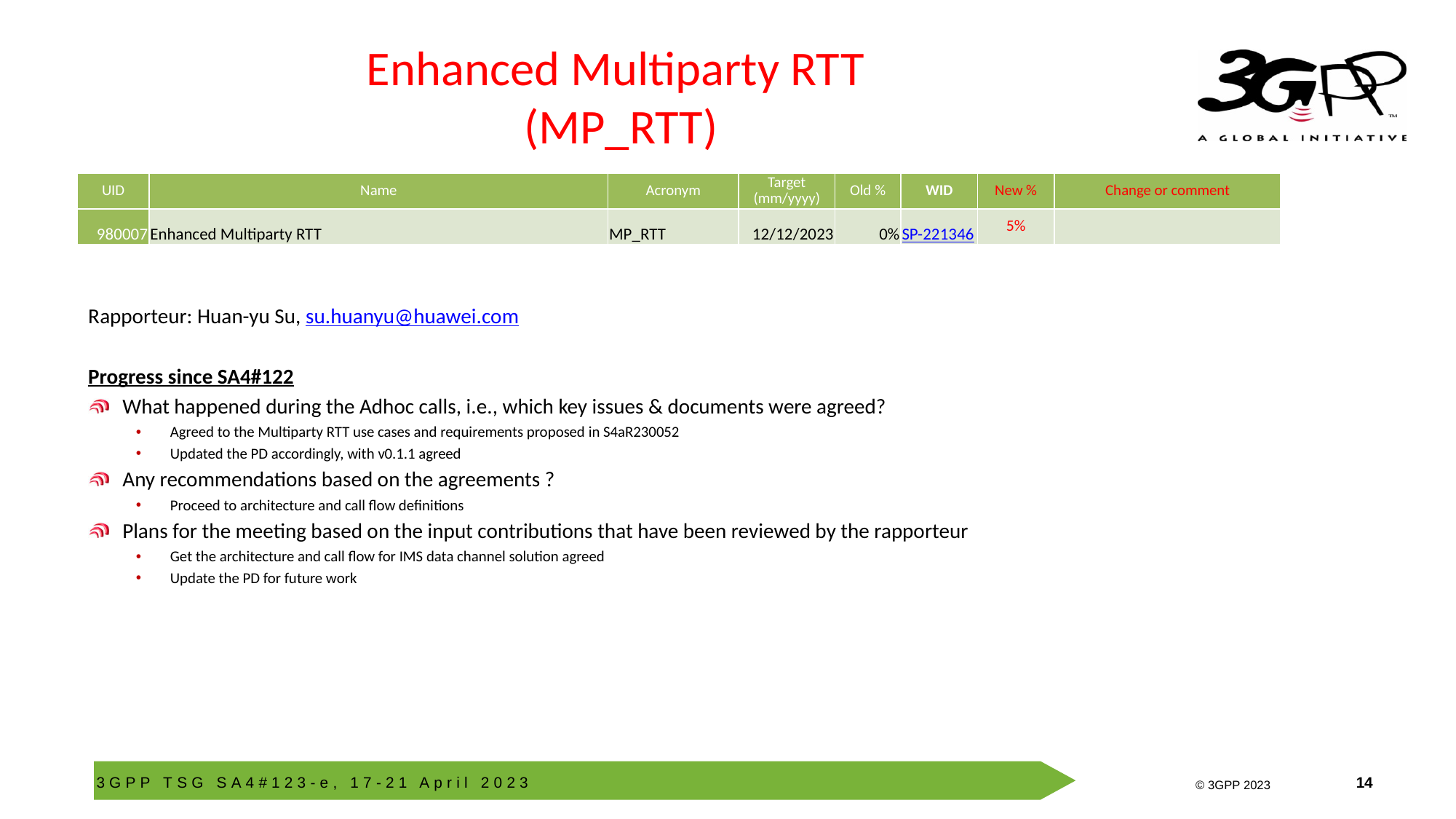

# Enhanced Multiparty RTT (MP_RTT)
| UID | Name | Acronym | Target (mm/yyyy) | Old % | WID | New % | Change or comment |
| --- | --- | --- | --- | --- | --- | --- | --- |
| 980007 | Enhanced Multiparty RTT | MP\_RTT | 12/12/2023 | 0% | SP-221346 | 5% |  |
Rapporteur: Huan-yu Su, su.huanyu@huawei.com

Progress since SA4#122
What happened during the Adhoc calls, i.e., which key issues & documents were agreed?
Agreed to the Multiparty RTT use cases and requirements proposed in S4aR230052
Updated the PD accordingly, with v0.1.1 agreed
Any recommendations based on the agreements ?
Proceed to architecture and call flow definitions
Plans for the meeting based on the input contributions that have been reviewed by the rapporteur
Get the architecture and call flow for IMS data channel solution agreed
Update the PD for future work